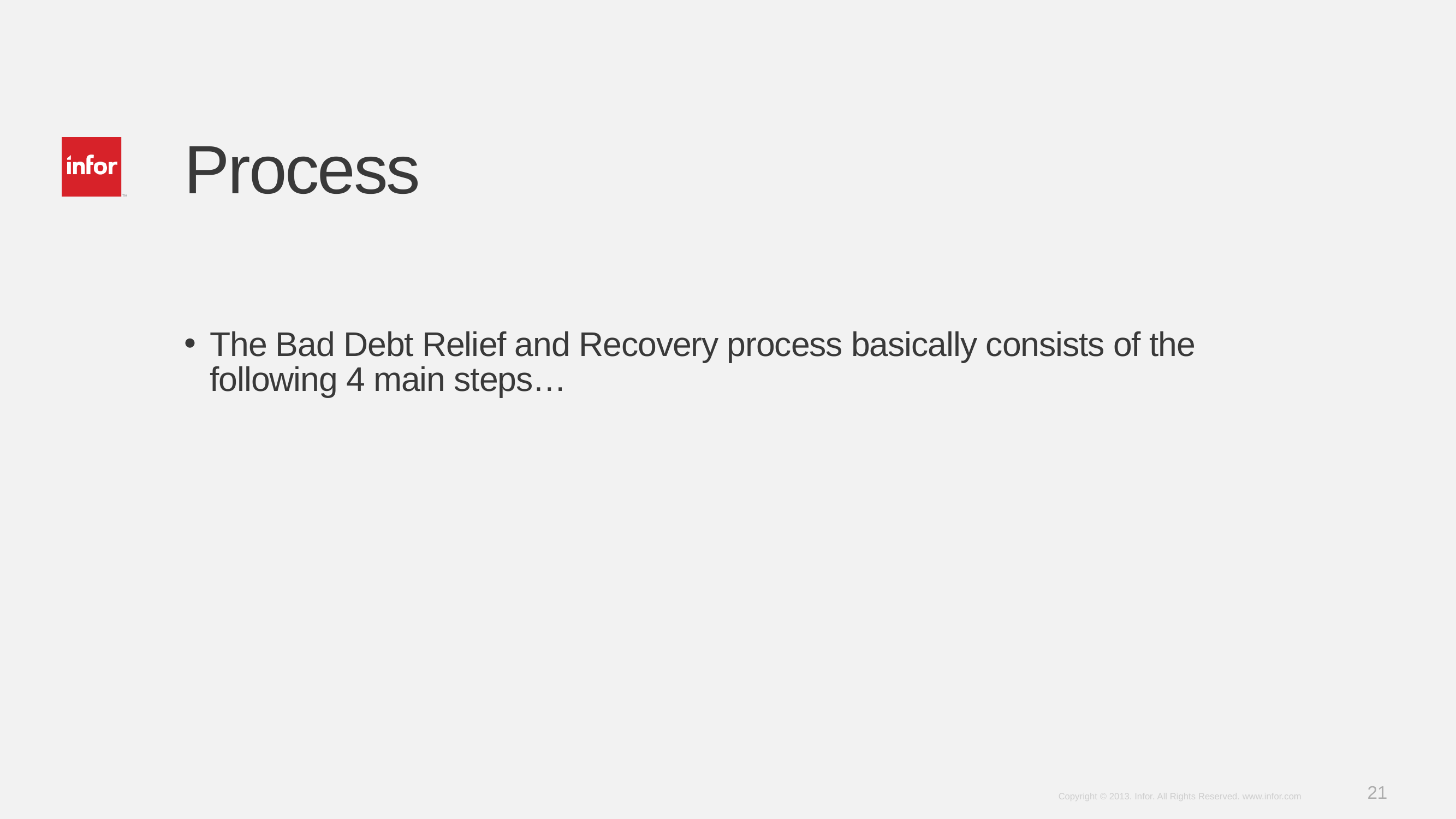

# Process

The Bad Debt Relief and Recovery process basically consists of the following 4 main steps…